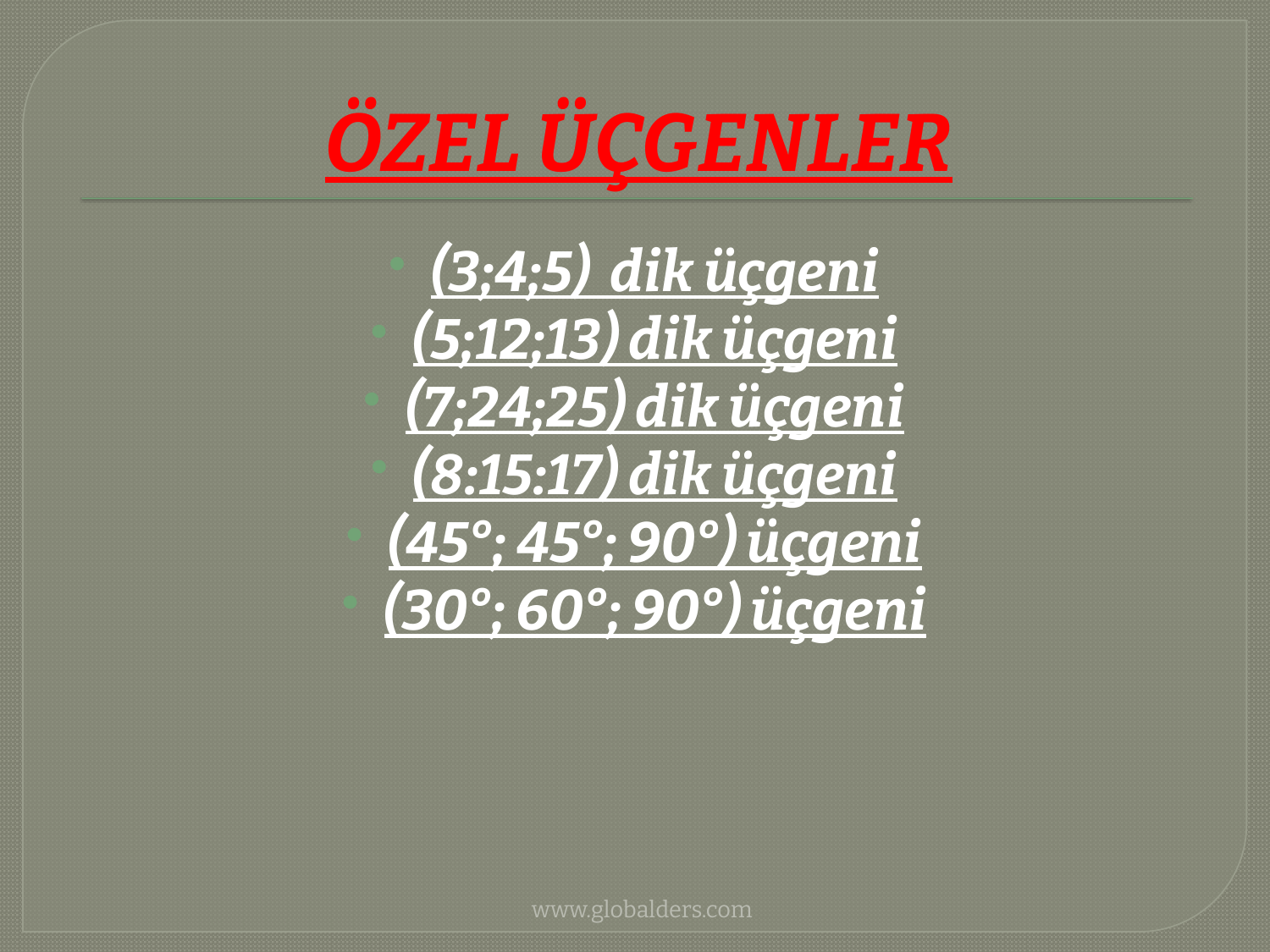

# ÖZEL ÜÇGENLER
(3;4;5)  dik üçgeni
(5;12;13) dik üçgeni
(7;24;25) dik üçgeni
(8:15:17) dik üçgeni
(45°; 45°; 90°) üçgeni
(30°; 60°; 90°) üçgeni
www.globalders.com